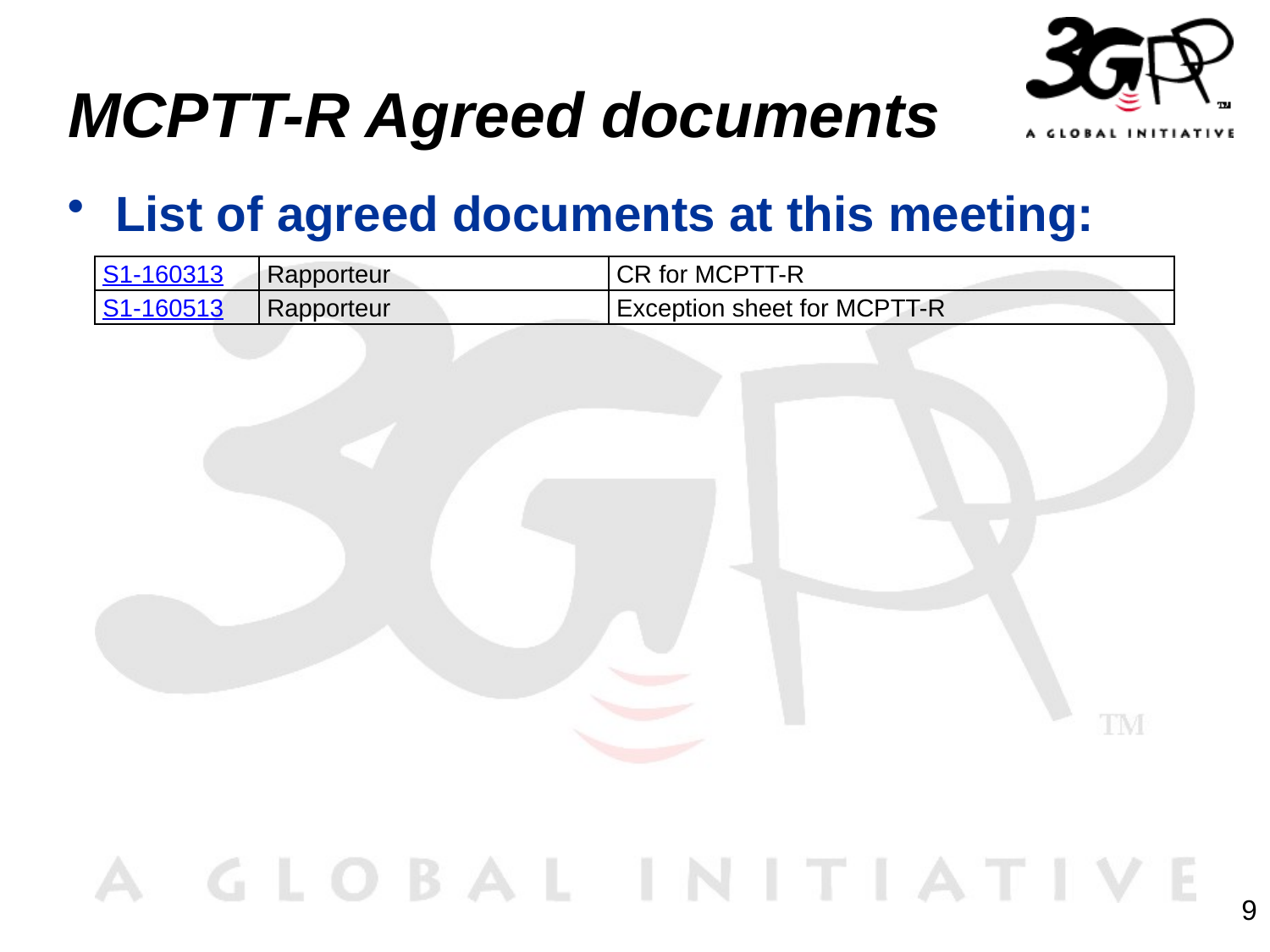

# MCPTT-R Agreed documents
List of agreed documents at this meeting:

| S1-160313 | Rapporteur | CR for MCPTT-R |
| --- | --- | --- |
| S1-160513 | Rapporteur | Exception sheet for MCPTT-R |
9